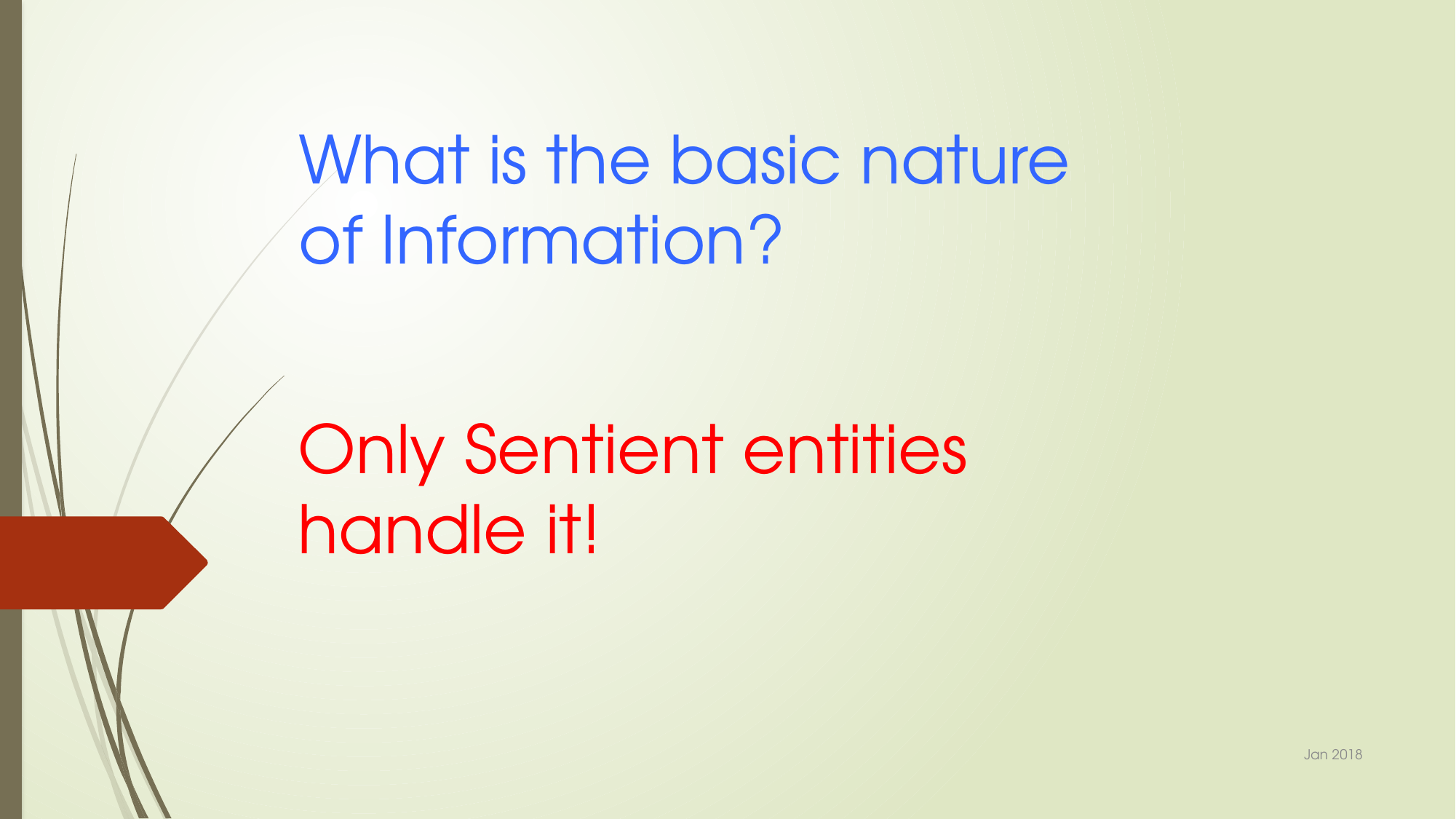

# What is the basic nature of Information?
Only Sentient entities
handle it!
Jan 2018